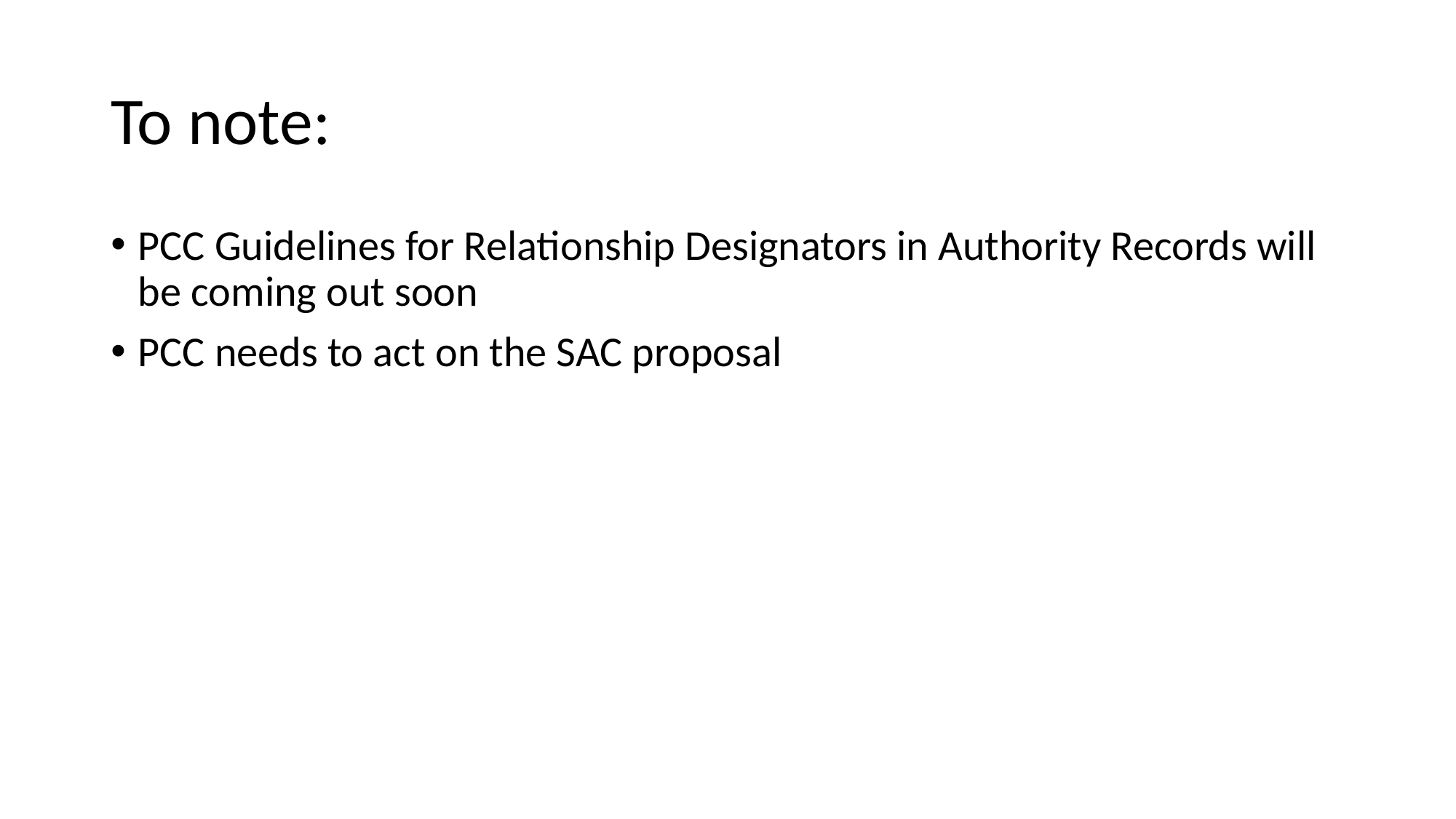

# To note:
PCC Guidelines for Relationship Designators in Authority Records will be coming out soon
PCC needs to act on the SAC proposal